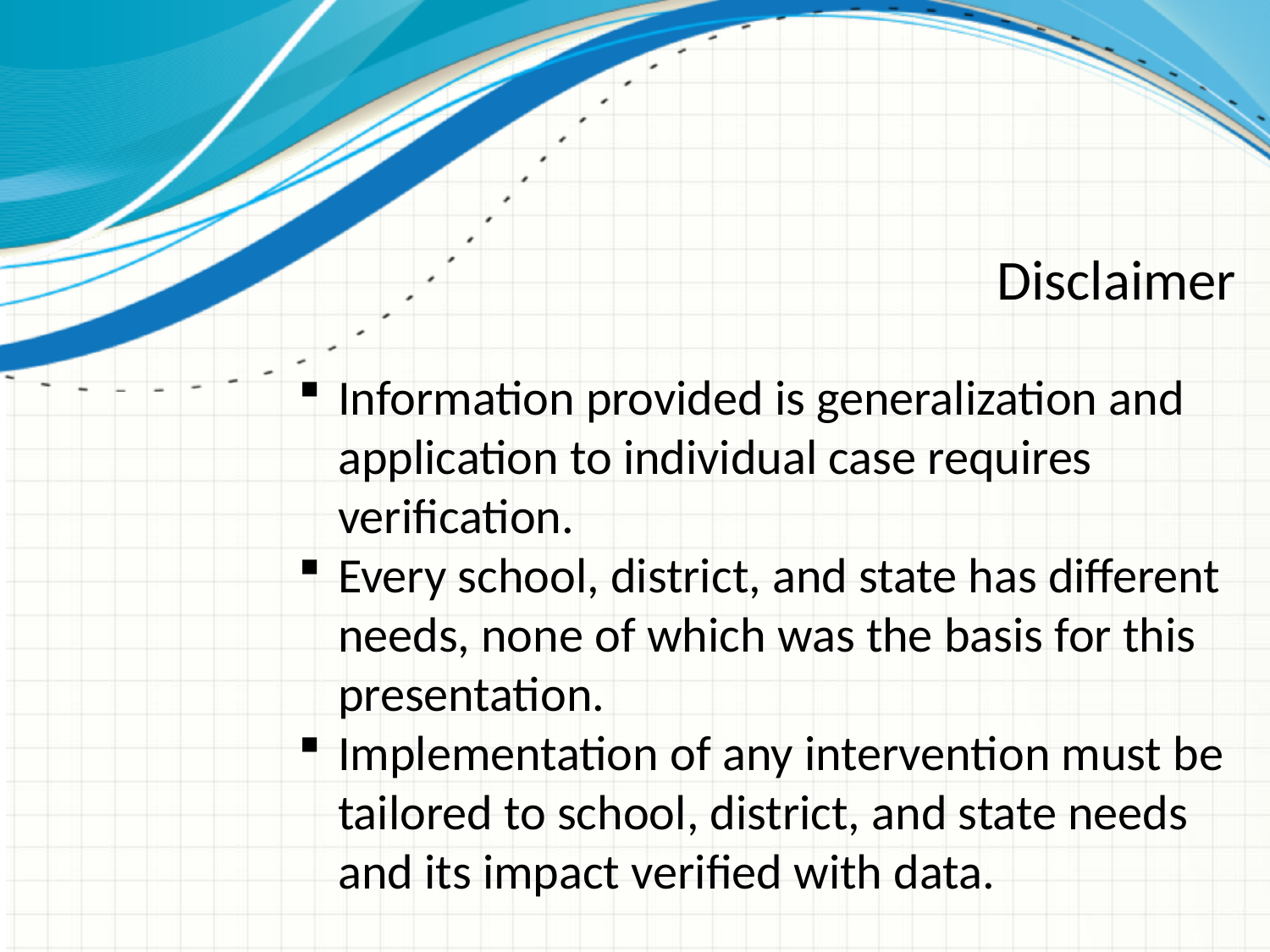

Disclaimer
Information provided is generalization and application to individual case requires verification.
Every school, district, and state has different needs, none of which was the basis for this presentation.
Implementation of any intervention must be tailored to school, district, and state needs and its impact verified with data.